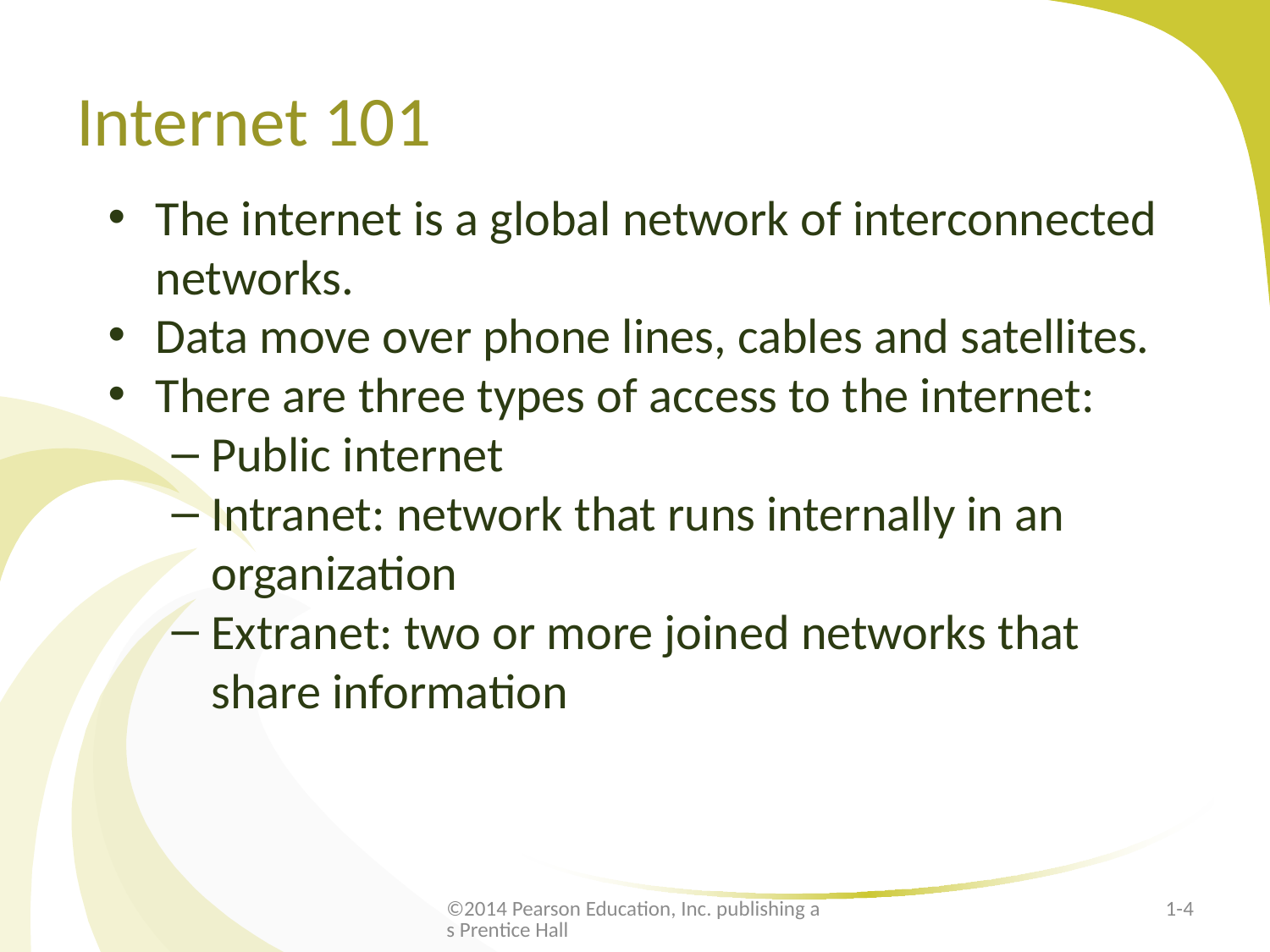

# Internet 101
The internet is a global network of interconnected networks.
Data move over phone lines, cables and satellites.
There are three types of access to the internet:
Public internet
Intranet: network that runs internally in an organization
Extranet: two or more joined networks that share information

©2014 Pearson Education, Inc. publishing as Prentice Hall
1-4